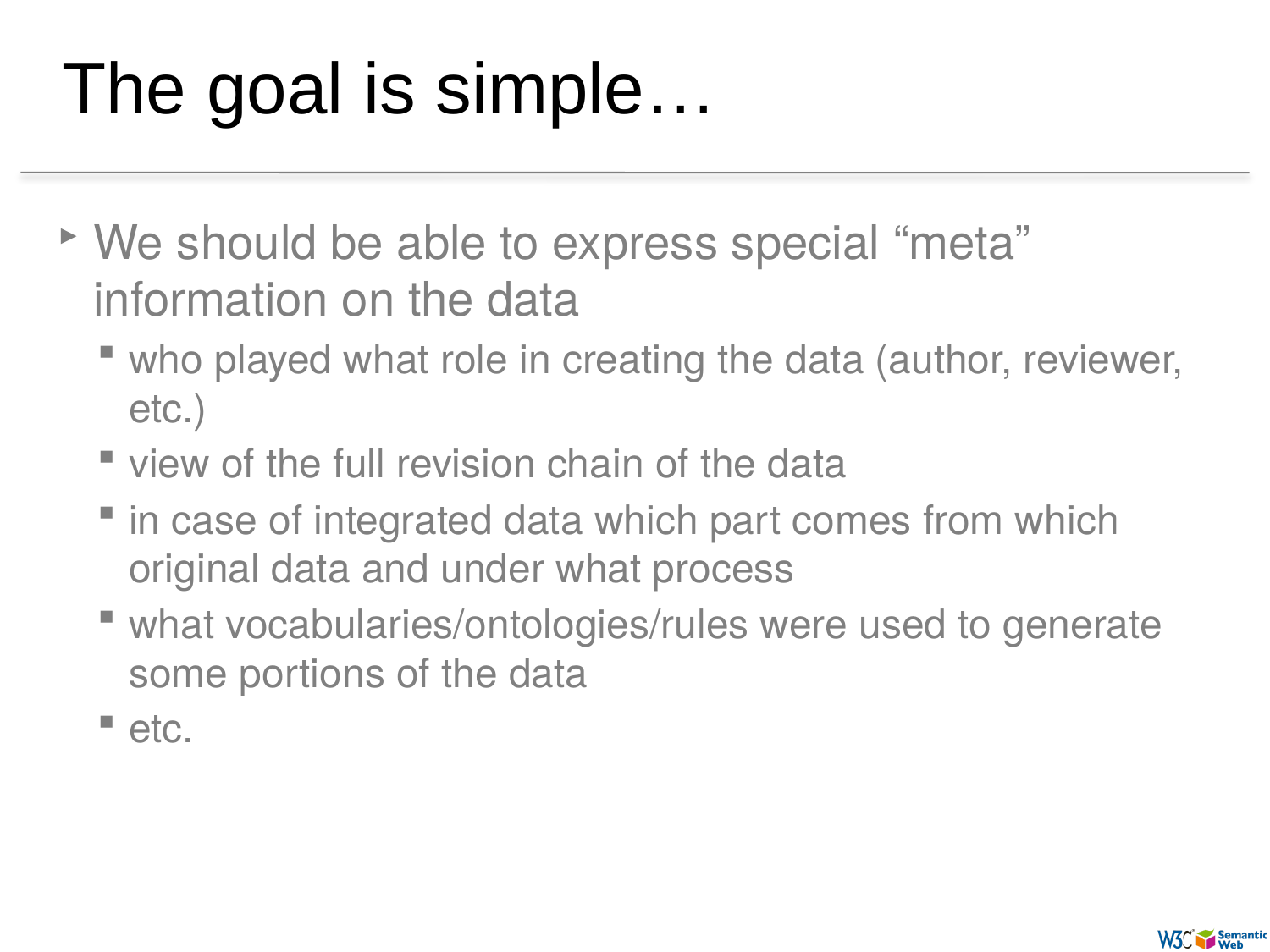

# The goal is simple…
We should be able to express special “meta” information on the data
who played what role in creating the data (author, reviewer, etc.)
view of the full revision chain of the data
in case of integrated data which part comes from which original data and under what process
what vocabularies/ontologies/rules were used to generate some portions of the data
etc.